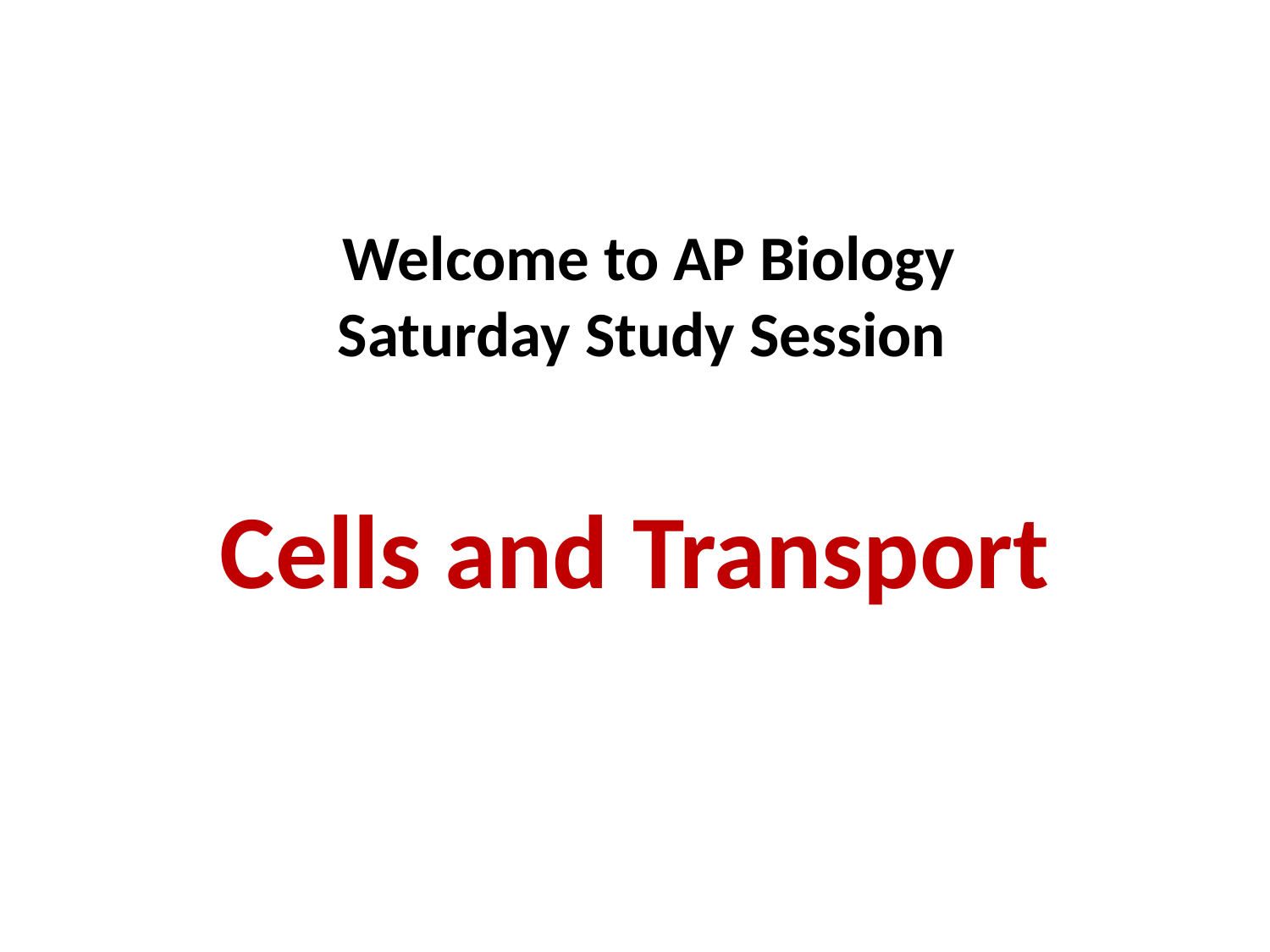

# Welcome to AP Biology Saturday Study Session
Cells and Transport